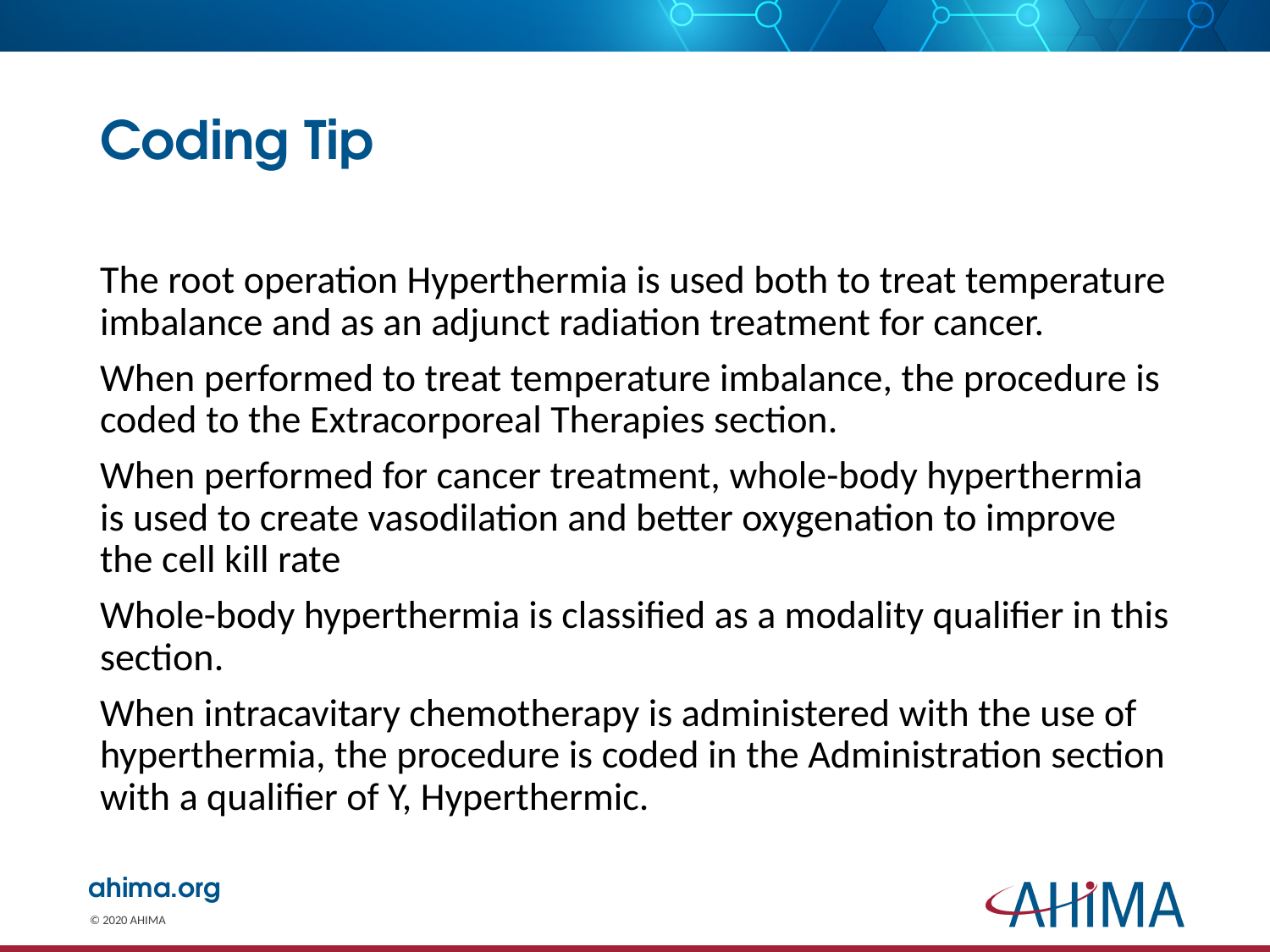

# Coding Tip
The root operation Hyperthermia is used both to treat temperature imbalance and as an adjunct radiation treatment for cancer.
When performed to treat temperature imbalance, the procedure is coded to the Extracorporeal Therapies section.
When performed for cancer treatment, whole-body hyperthermia is used to create vasodilation and better oxygenation to improve the cell kill rate
Whole-body hyperthermia is classified as a modality qualifier in this section.
When intracavitary chemotherapy is administered with the use of hyperthermia, the procedure is coded in the Administration section with a qualifier of Y, Hyperthermic.